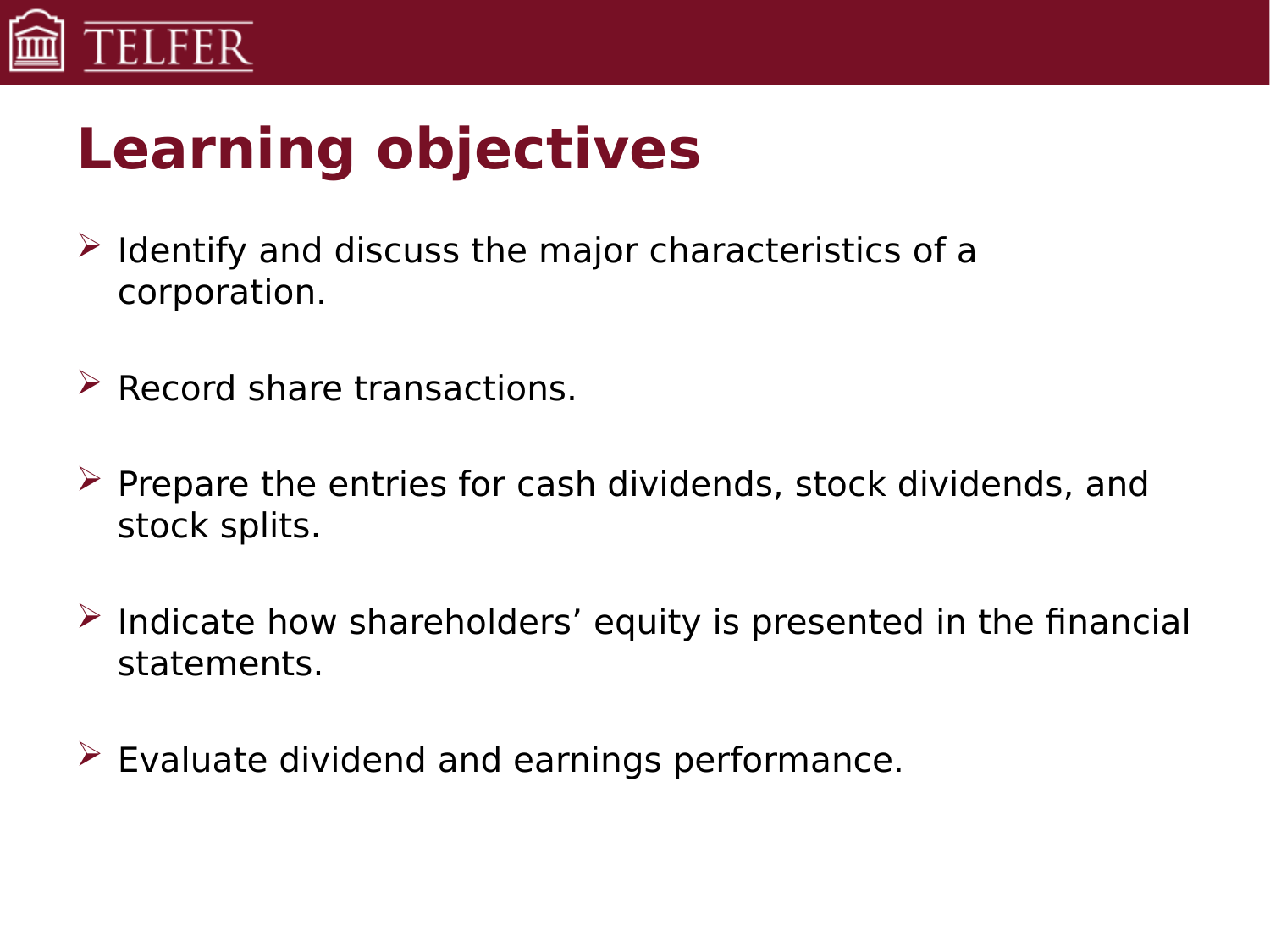

# Learning objectives
Identify and discuss the major characteristics of a corporation.

Record share transactions.

Prepare the entries for cash dividends, stock dividends, and stock splits.

Indicate how shareholders’ equity is presented in the financial statements.

Evaluate dividend and earnings performance.